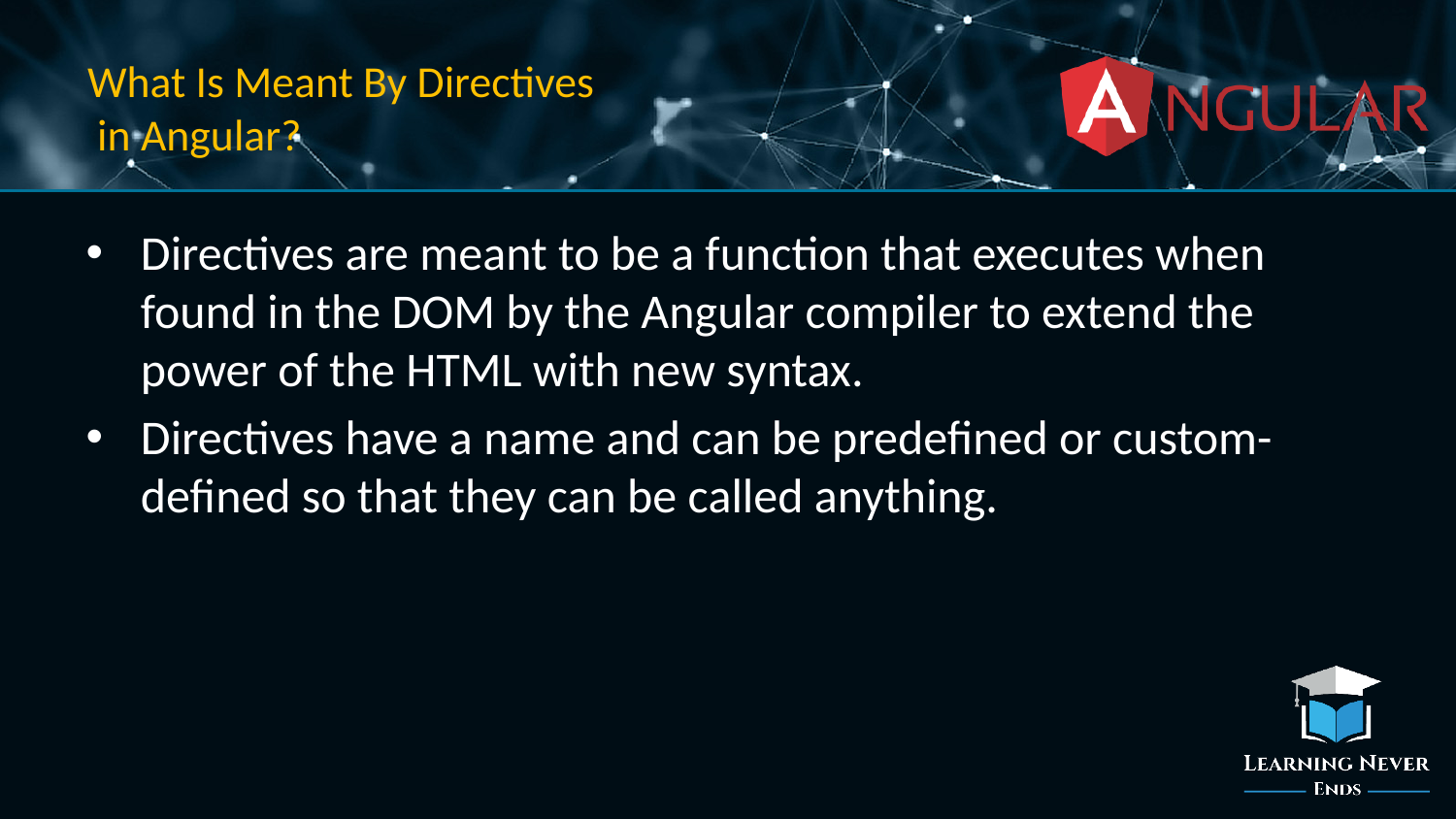

# What Is Meant By Directives in Angular?
Directives are meant to be a function that executes when found in the DOM by the Angular compiler to extend the power of the HTML with new syntax.
Directives have a name and can be predefined or custom-defined so that they can be called anything.